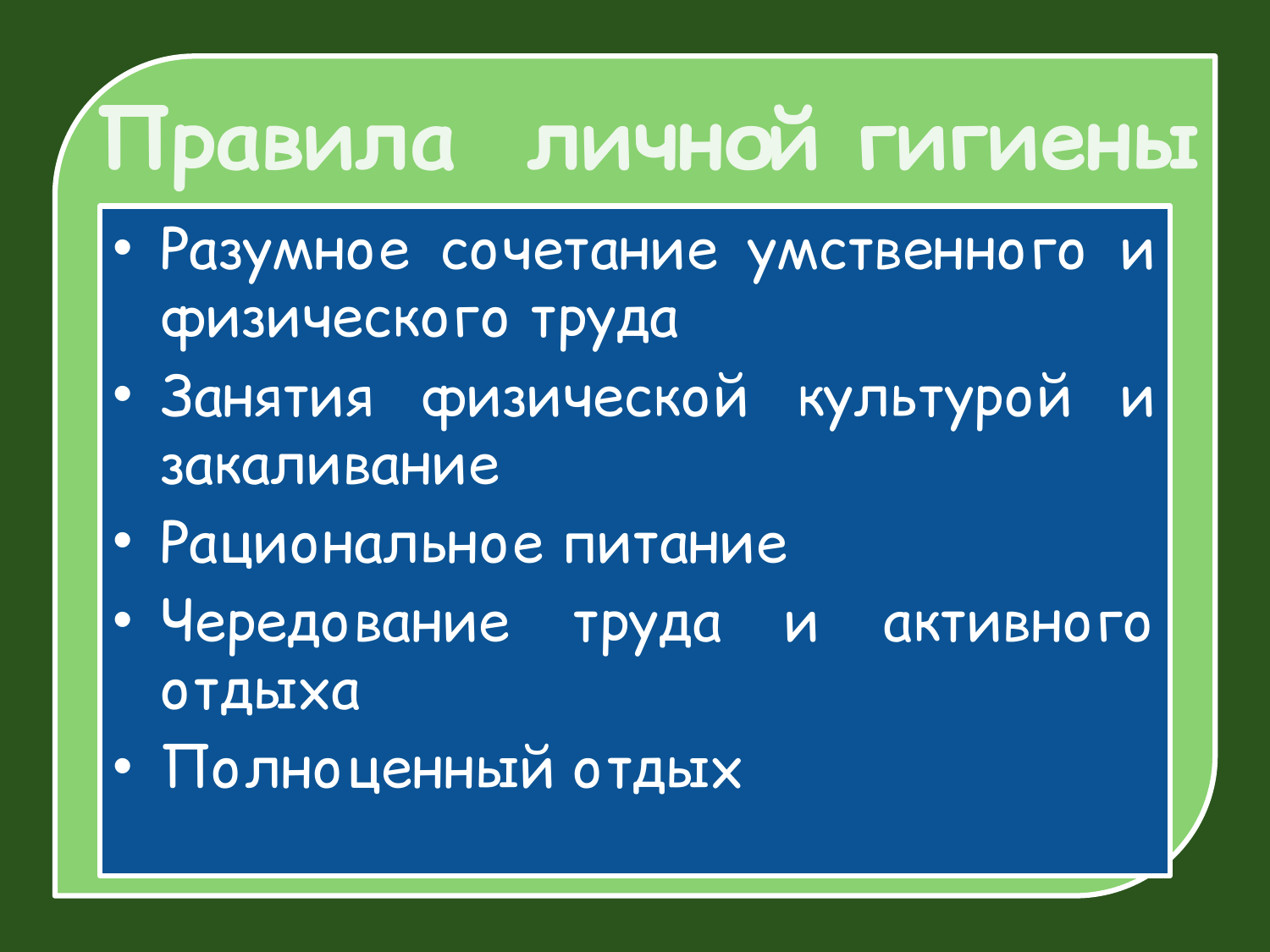

# Правила  личной гигиены
Разумное сочетание умственного и физического труда
Занятия физической культурой и закаливание
Рациональное питание
Чередование труда и активного отдыха
Полноценный отдых